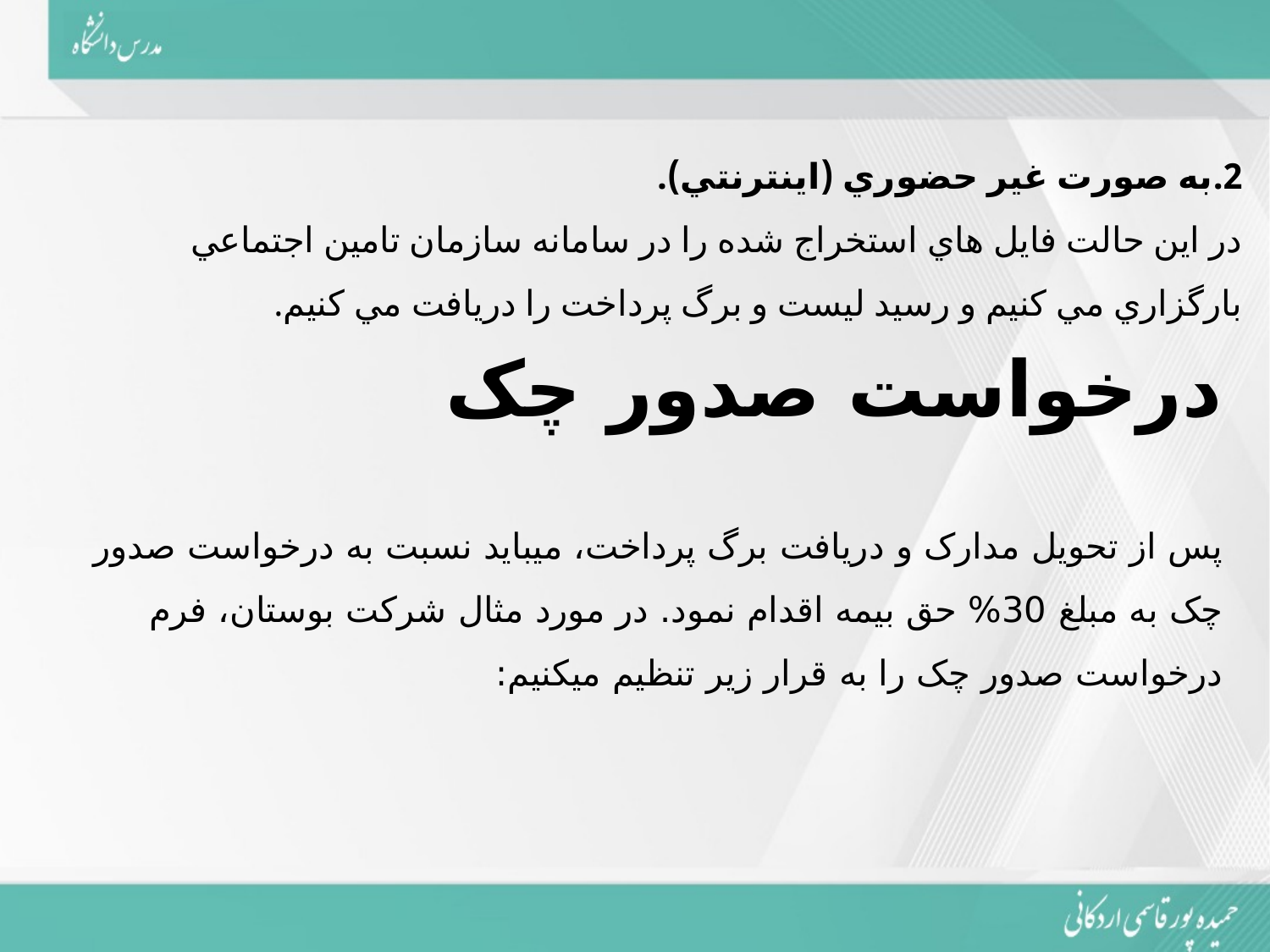

2.به صورت غير حضوري (اينترنتي).
در اين حالت فايل هاي استخراج شده را در سامانه سازمان تامين اجتماعي بارگزاري مي کنيم و رسيد ليست و برگ پرداخت را دريافت مي کنيم.
درخواست صدور چک

پس از تحويل مدارک و دريافت برگ پرداخت، مي­بايد نسبت به درخواست صدور چک به مبلغ 30% حق بيمه اقدام نمود. در مورد مثال شرکت بوستان، فرم درخواست صدور چک را به قرار زير تنظيم مي­کنيم: